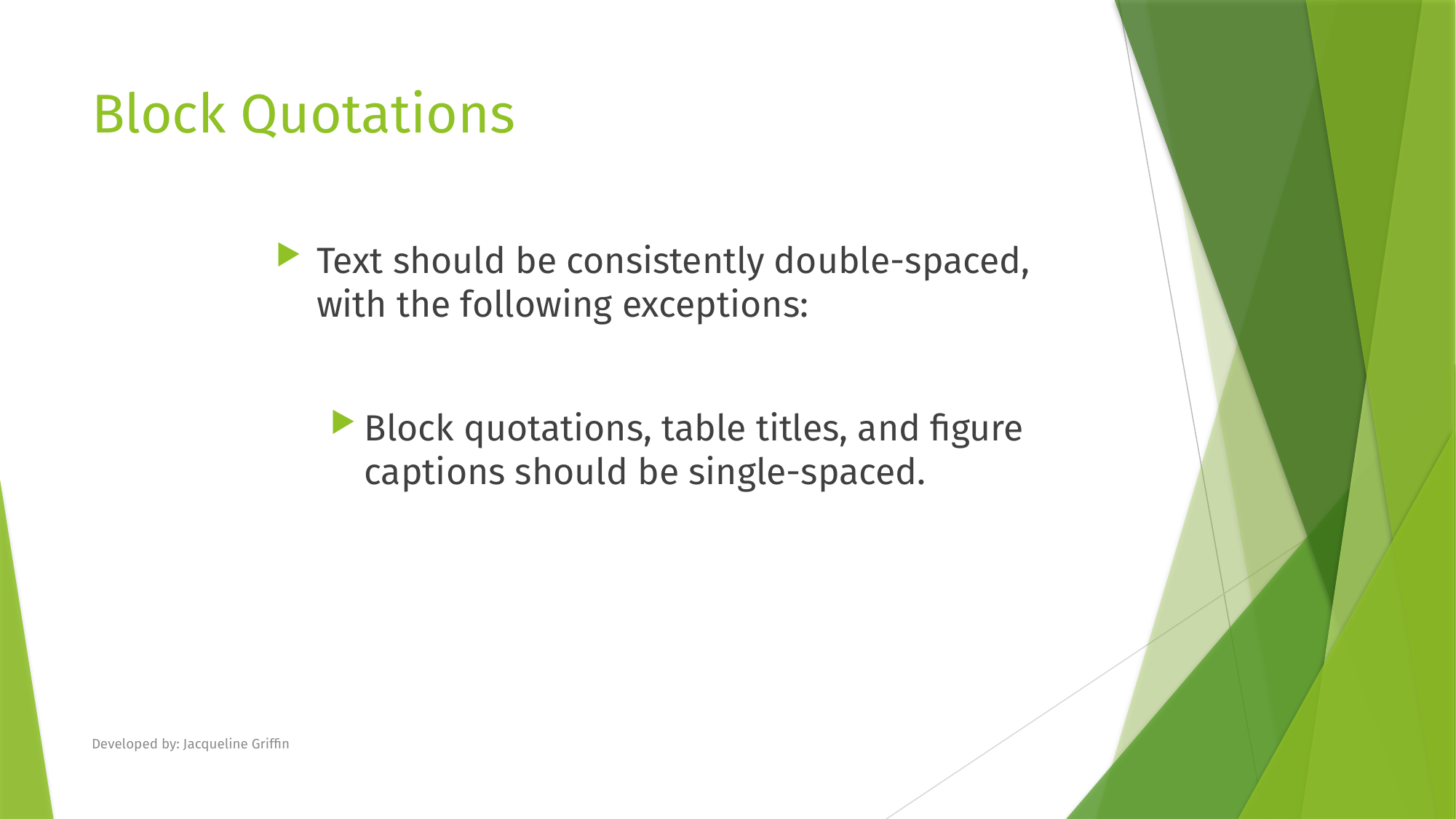

# Block Quotations
Text should be consistently double-spaced, with the following exceptions:

Block quotations, table titles, and figure captions should be single-spaced.

Developed by: Jacqueline Griffin